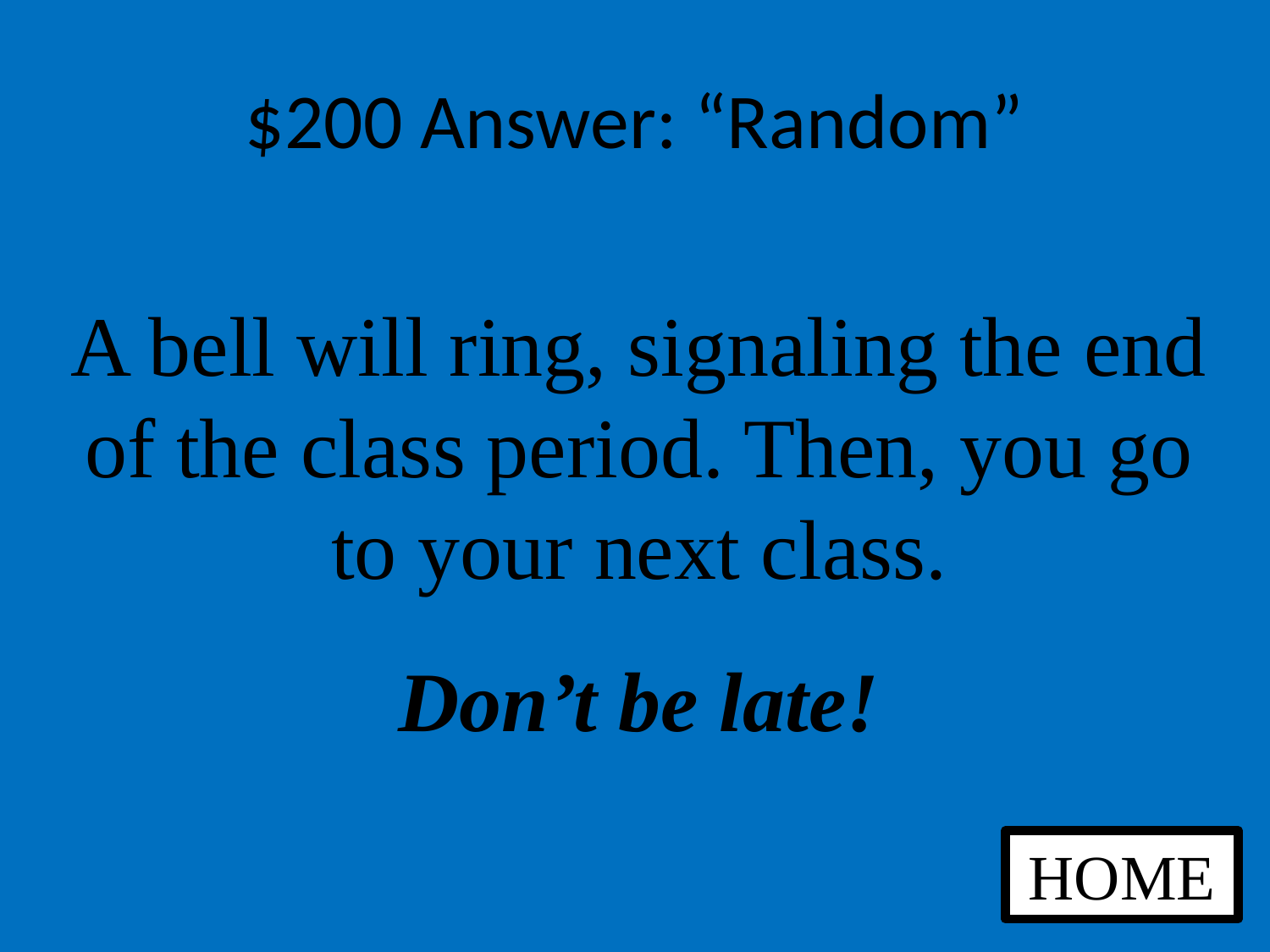

# $200 Answer: “Random”
A bell will ring, signaling the end of the class period. Then, you go to your next class.

Don’t be late!
HOME